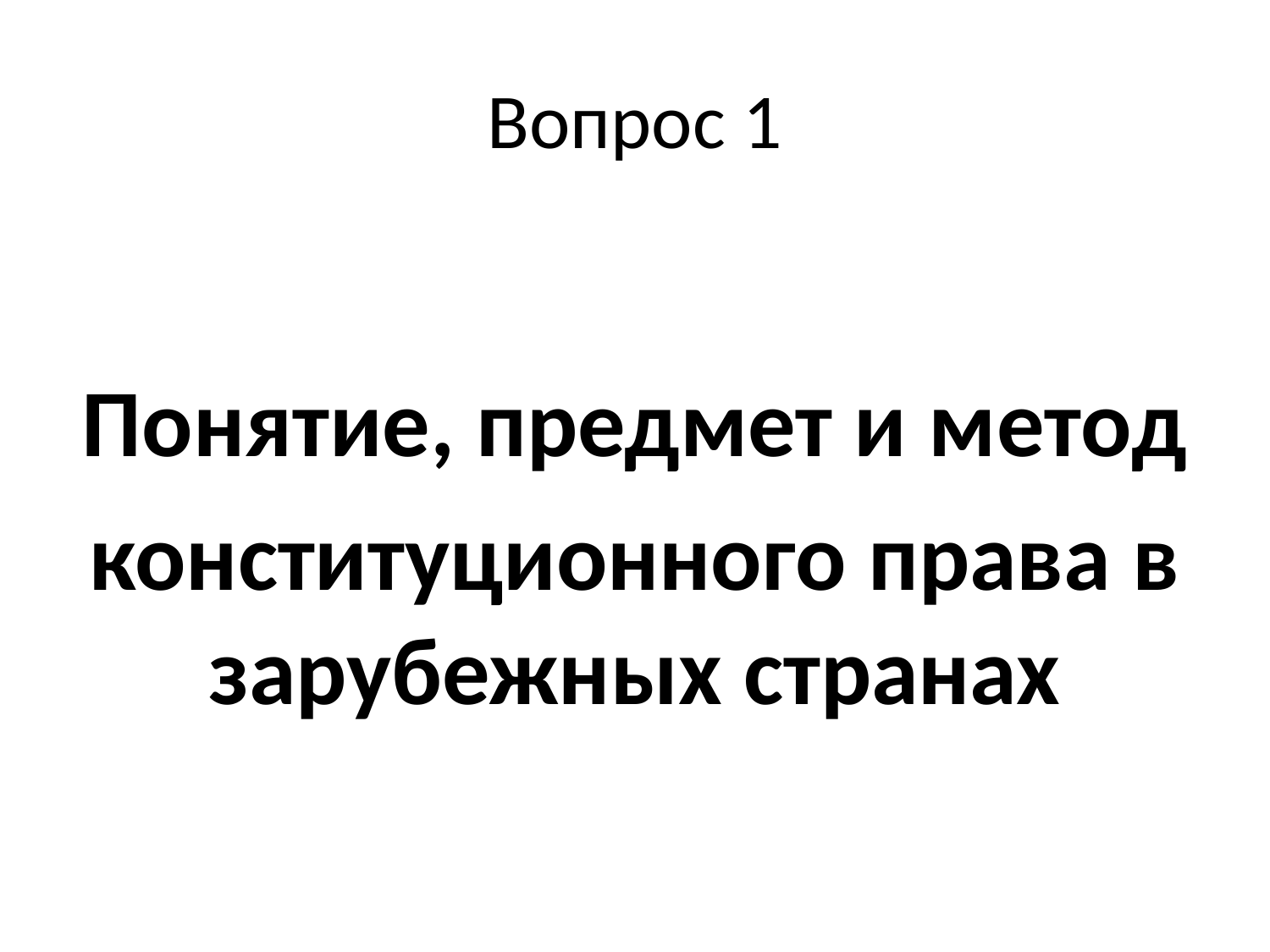

# Вопрос 1

Понятие, предмет и метод
конституционного права в зарубежных странах